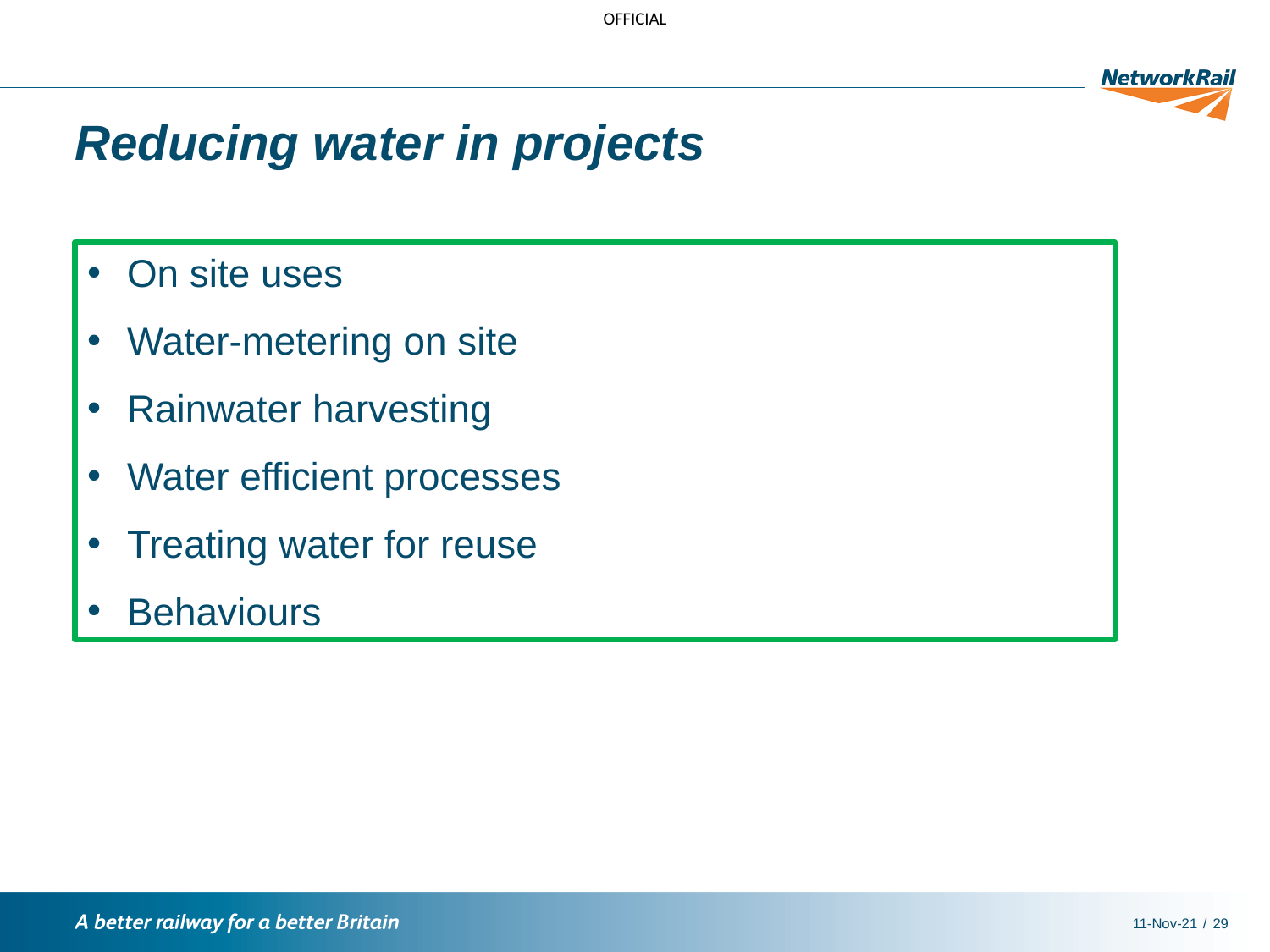

# Reducing water in projects
On site uses
Water-metering on site
Rainwater harvesting
Water efficient processes
Treating water for reuse
Behaviours
11-Nov-21
29